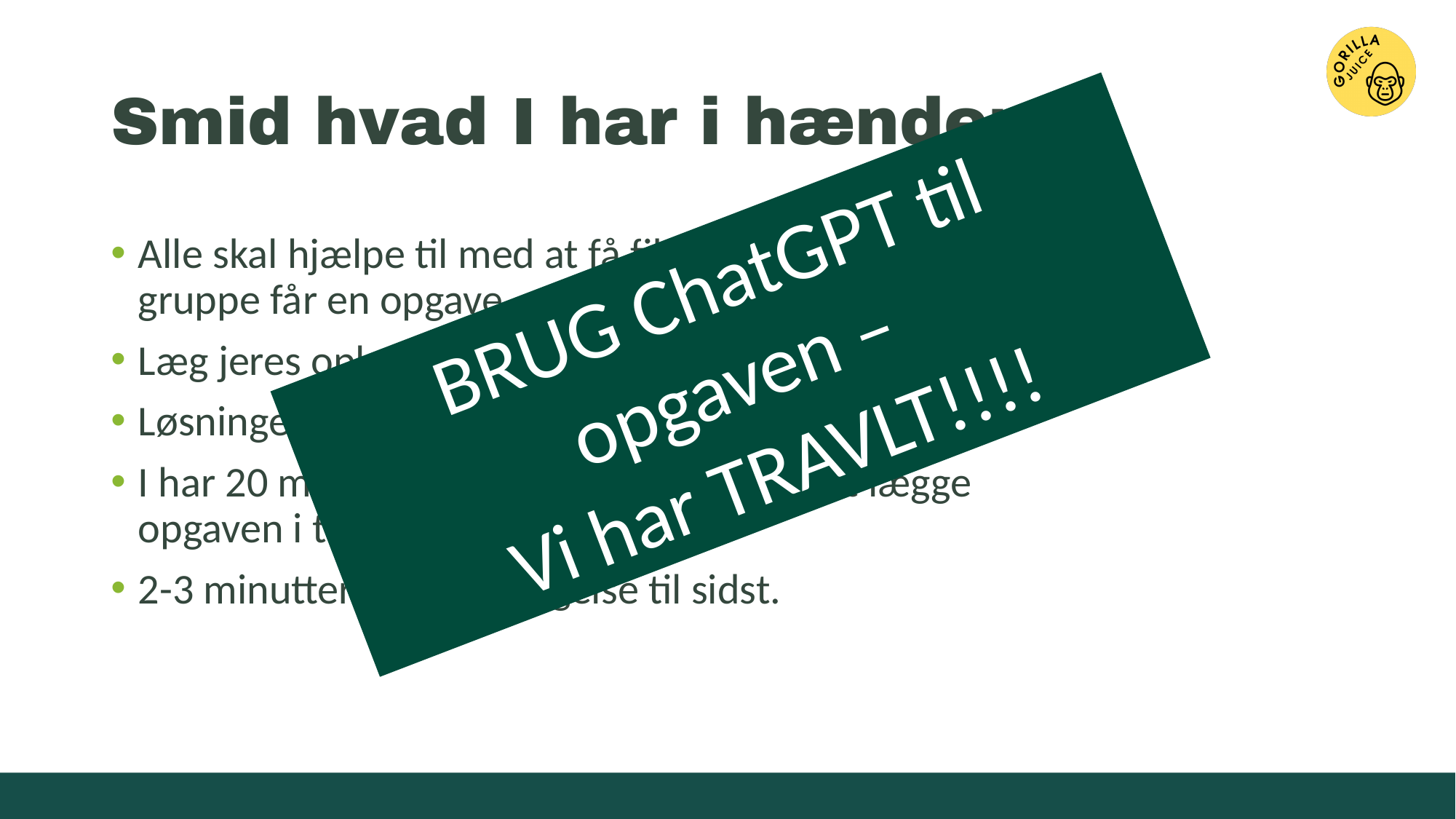

# Smid hvad I har i hænderne
BRUG ChatGPT til opgaven –
Vi har TRAVLT!!!!
Alle skal hjælpe til med at få fikset dette – hver gruppe får en opgave.
Læg jeres oplæg ind i teams-mappen.
Løsningen skal præsenteres for alle til sidst.
I har 20 minutter til opgaven – inklusive at lægge opgaven i teams.
2-3 minutter til fremlæggelse til sidst.